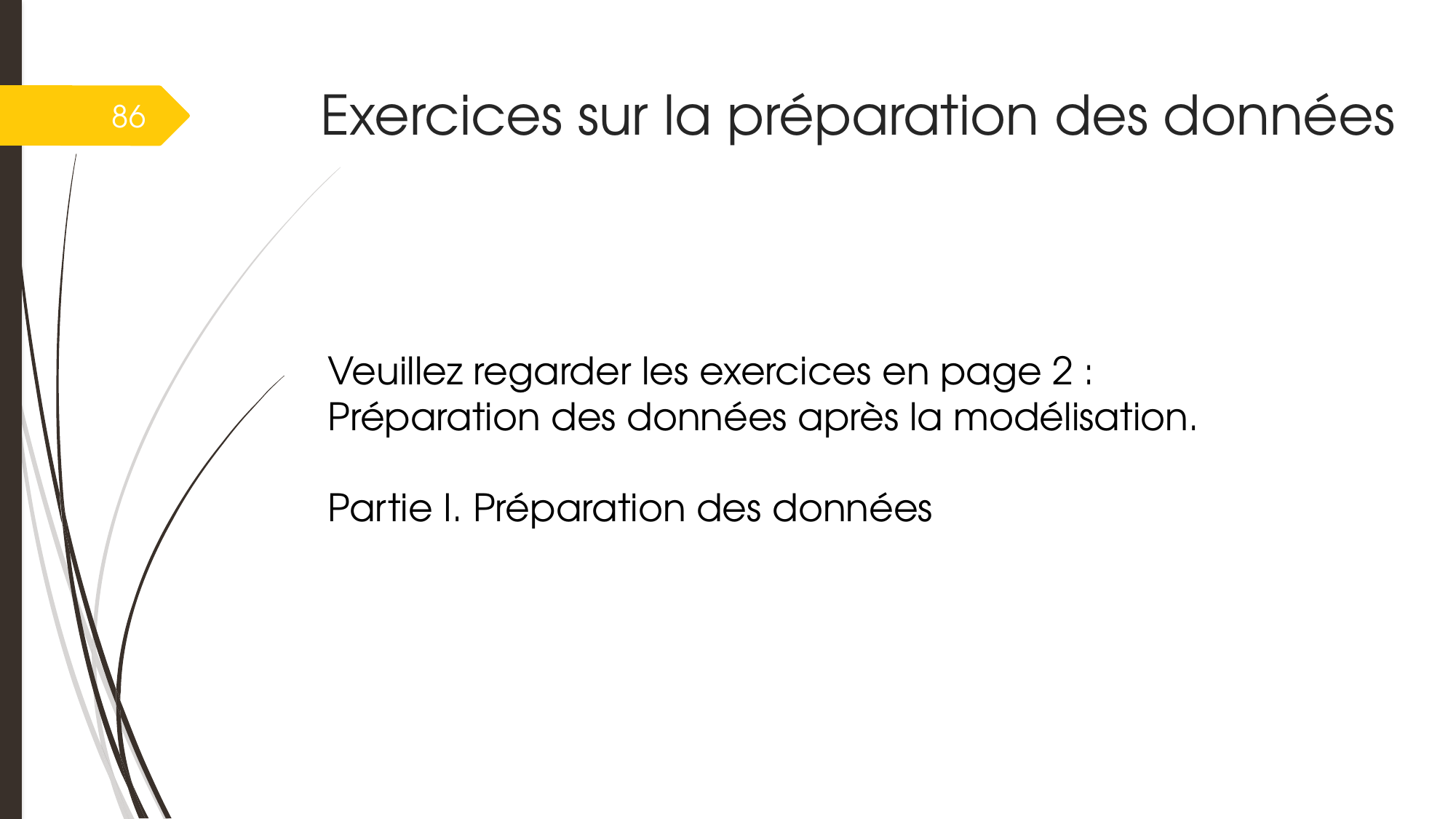

# Exercices sur la préparation des données
86
Veuillez regarder les exercices en page 2 : Préparation des données après la modélisation.

Partie I. Préparation des données